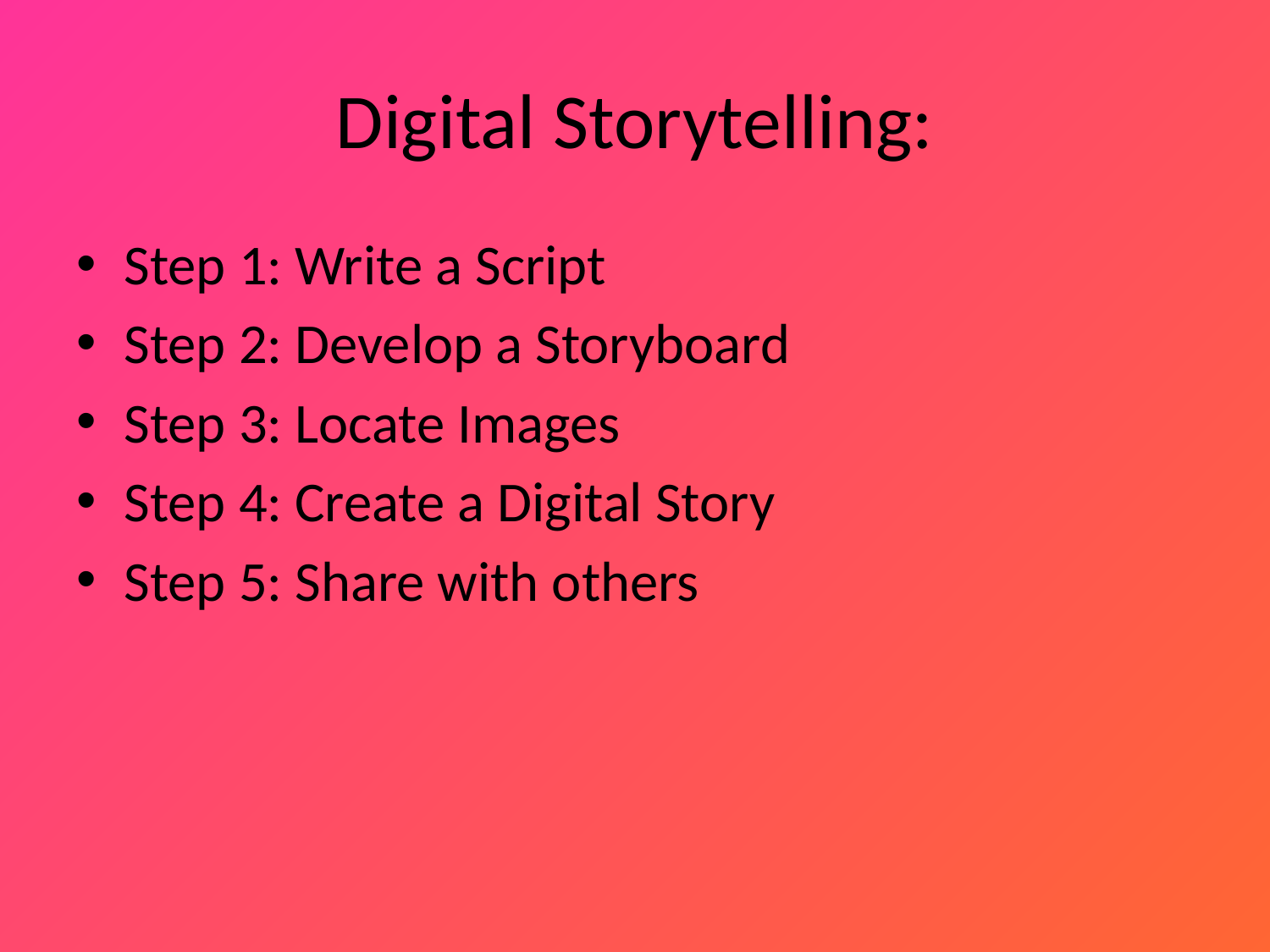

# Digital Storytelling:
Step 1: Write a Script
Step 2: Develop a Storyboard
Step 3: Locate Images
Step 4: Create a Digital Story
Step 5: Share with others